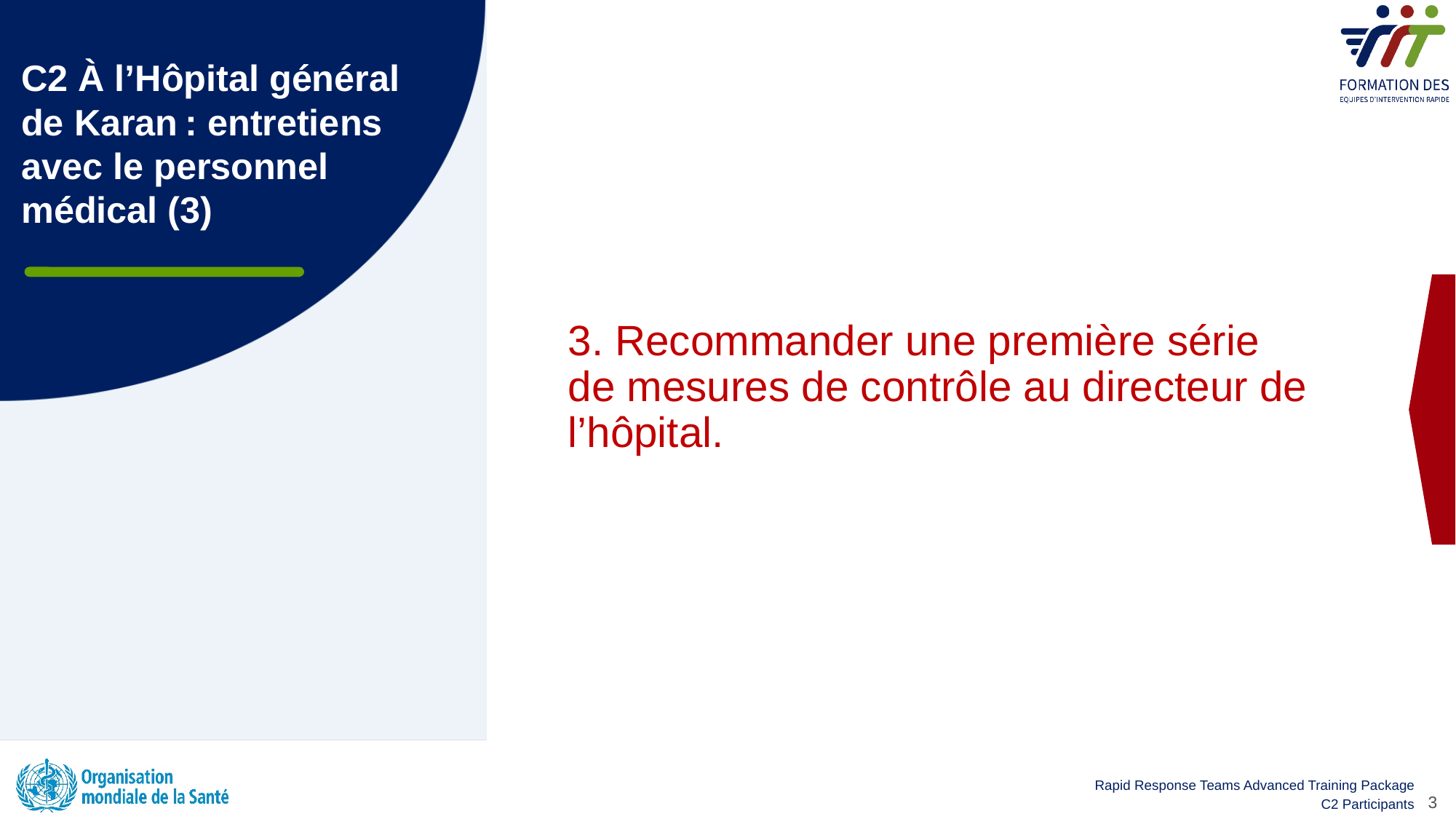

# C2 À l’Hôpital général de Karan : entretiens avec le personnel médical (3)

3. Recommander une première série de mesures de contrôle au directeur de l’hôpital.